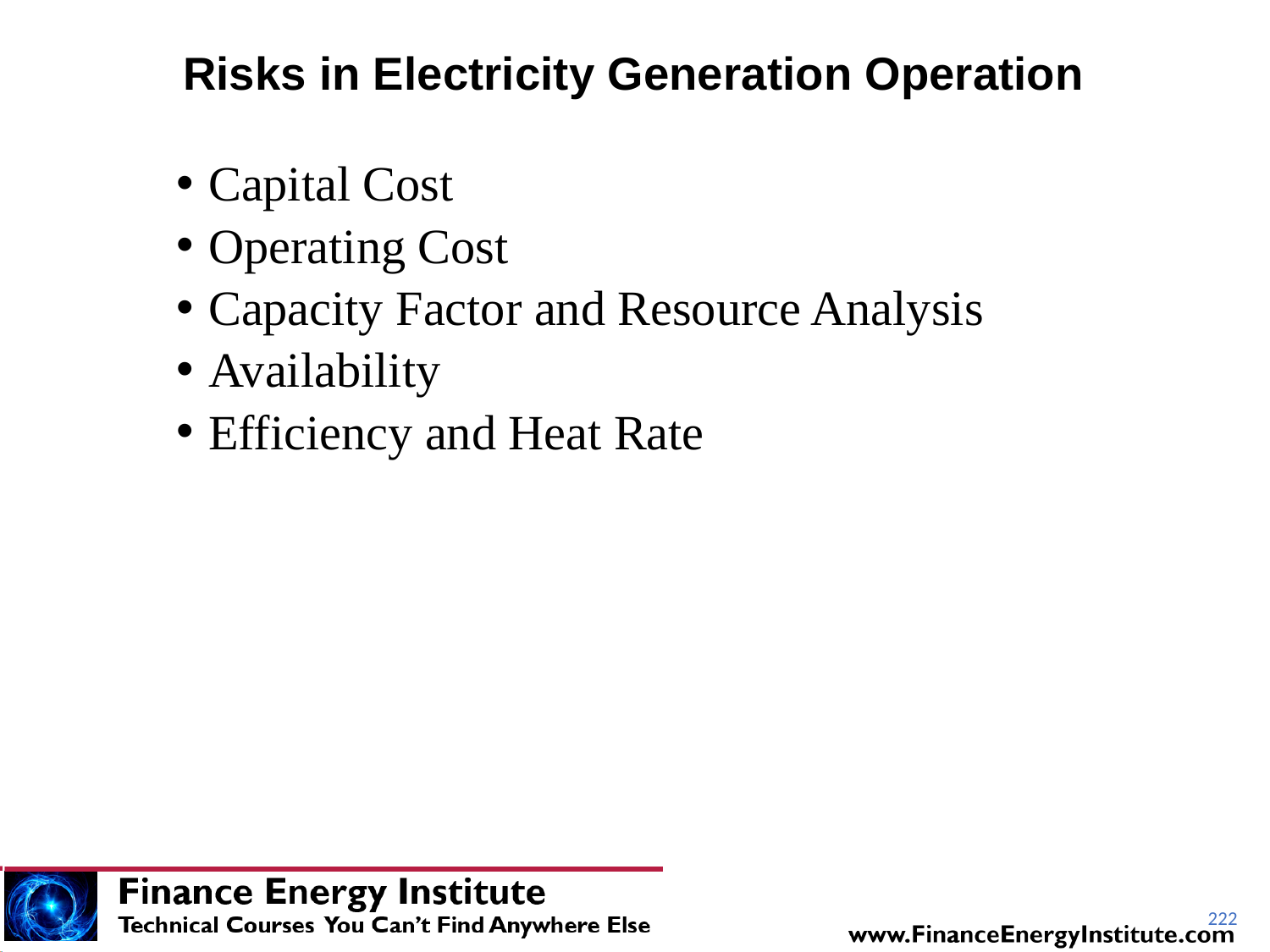

# Risks in Electricity Generation Operation
Capital Cost
Operating Cost
Capacity Factor and Resource Analysis
Availability
Efficiency and Heat Rate

222